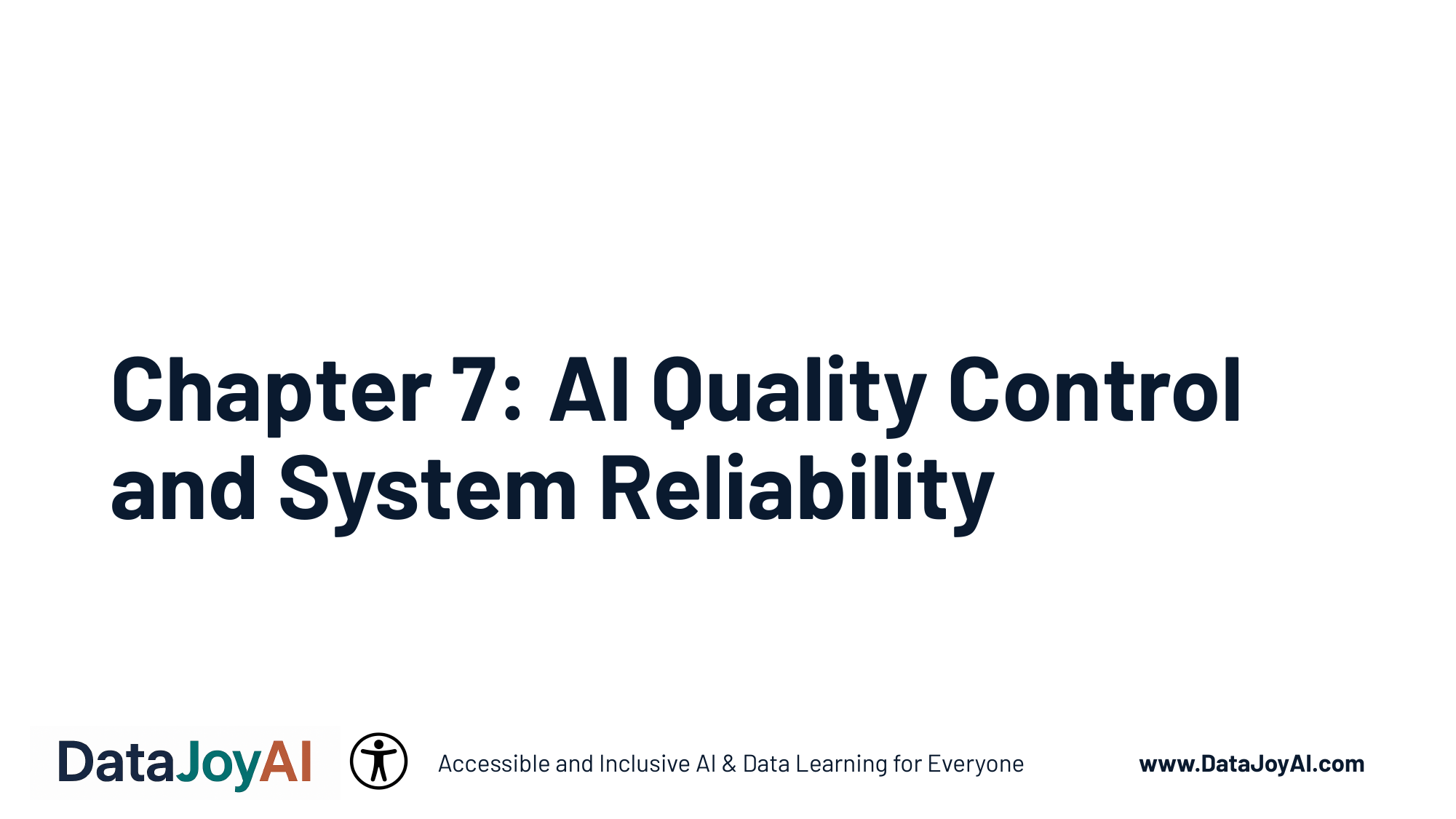

# Chapter 7: AI Quality Control and System Reliability